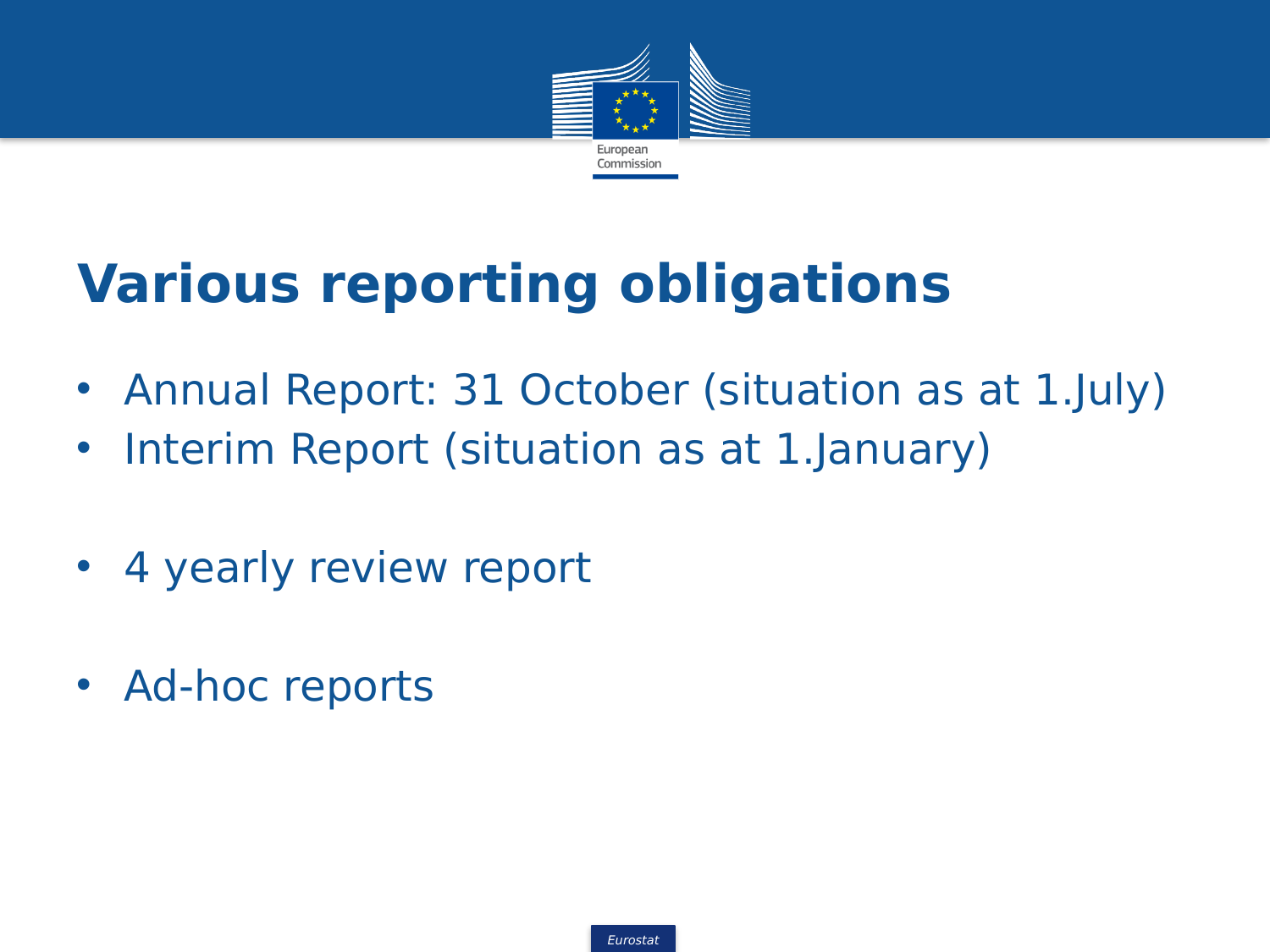

# Various reporting obligations
Annual Report: 31 October (situation as at 1.July)
Interim Report (situation as at 1.January)

4 yearly review report

Ad-hoc reports